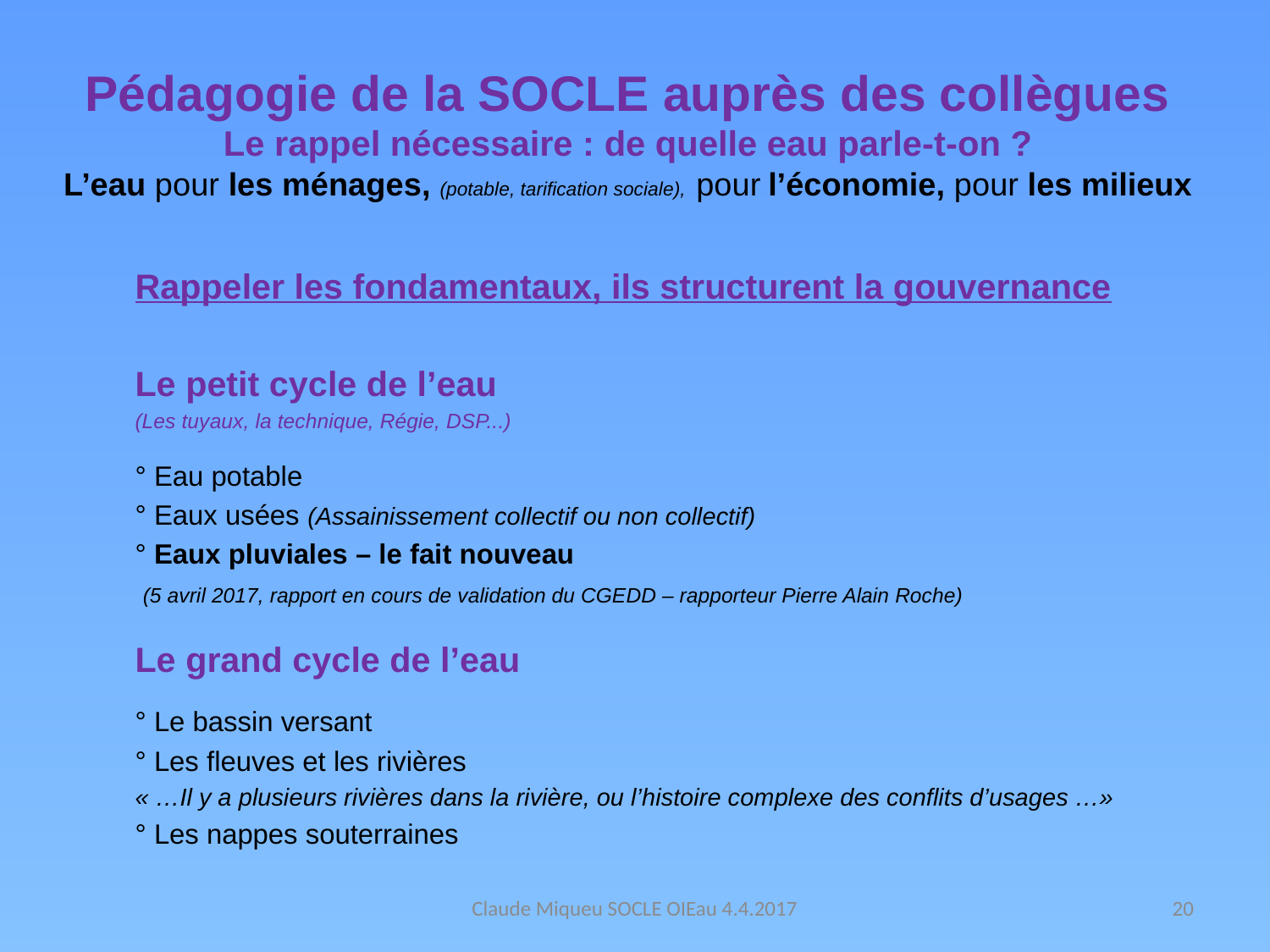

# Pédagogie de la SOCLE auprès des collègues Le rappel nécessaire : de quelle eau parle-t-on ? L’eau pour les ménages, (potable, tarification sociale),  pour l’économie, pour les milieux
Rappeler les fondamentaux, ils structurent la gouvernance

Le petit cycle de l’eau
(Les tuyaux, la technique, Régie, DSP...)

° Eau potable
° Eaux usées (Assainissement collectif ou non collectif)
° Eaux pluviales – le fait nouveau
 (5 avril 2017, rapport en cours de validation du CGEDD – rapporteur Pierre Alain Roche)

Le grand cycle de l’eau

° Le bassin versant
° Les fleuves et les rivières
« …Il y a plusieurs rivières dans la rivière, ou l’histoire complexe des conflits d’usages …»
° Les nappes souterraines

Claude Miqueu SOCLE OIEau 4.4.2017
20